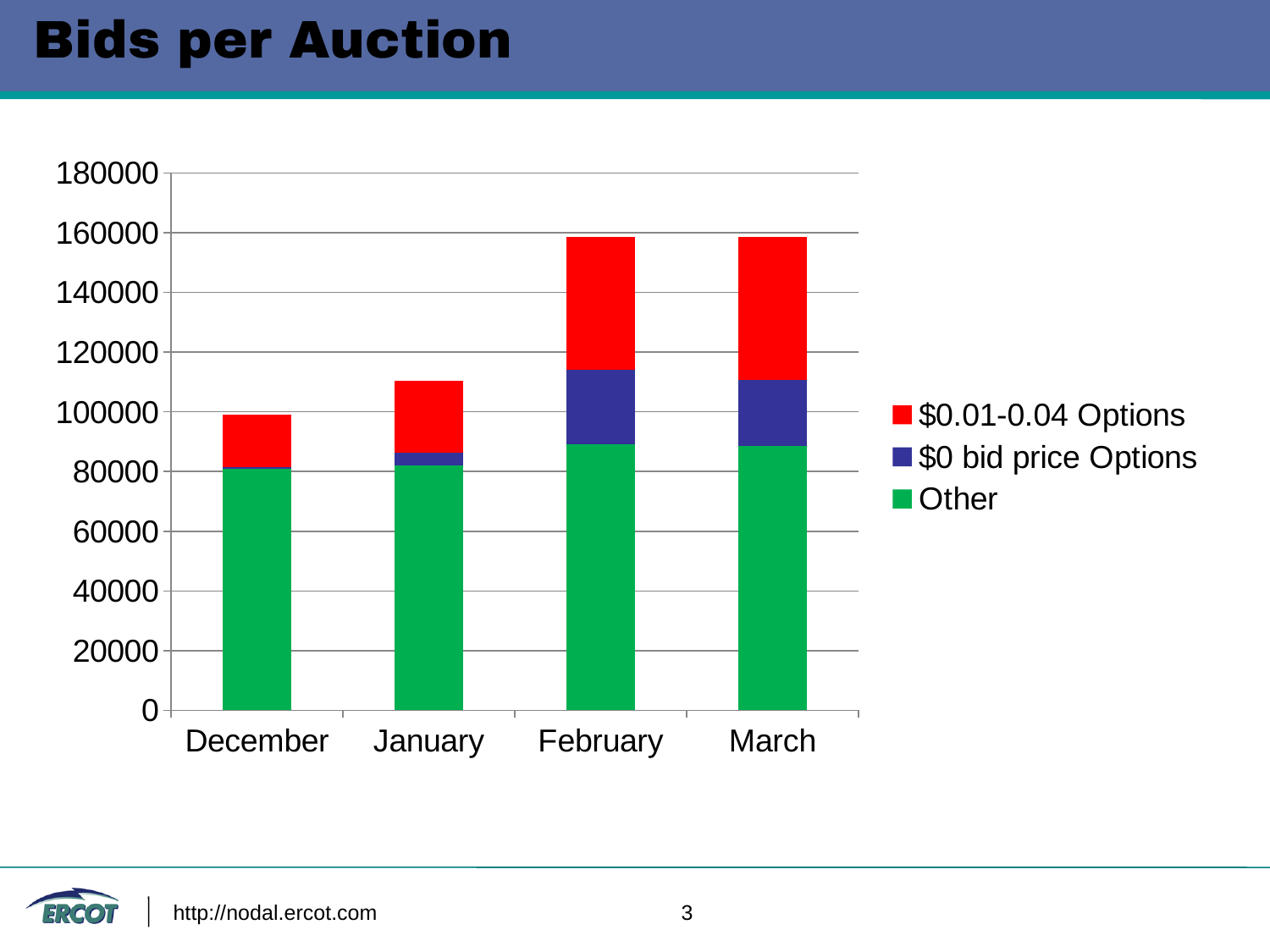

# Bids per Auction

### Chart

| Category | Other | $0 bid price Options | $0.01-0.04 Options |
|---|---|---|---|
| December | 80788.0 | 685.0 | 17667.0 |
| January | 82164.0 | 4298.0 | 23972.0 |
| February | 89064.0 | 24975.0 | 44530.0 |
| March | 88452.0 | 22263.0 | 47905.0 |
http://nodal.ercot.com 			3